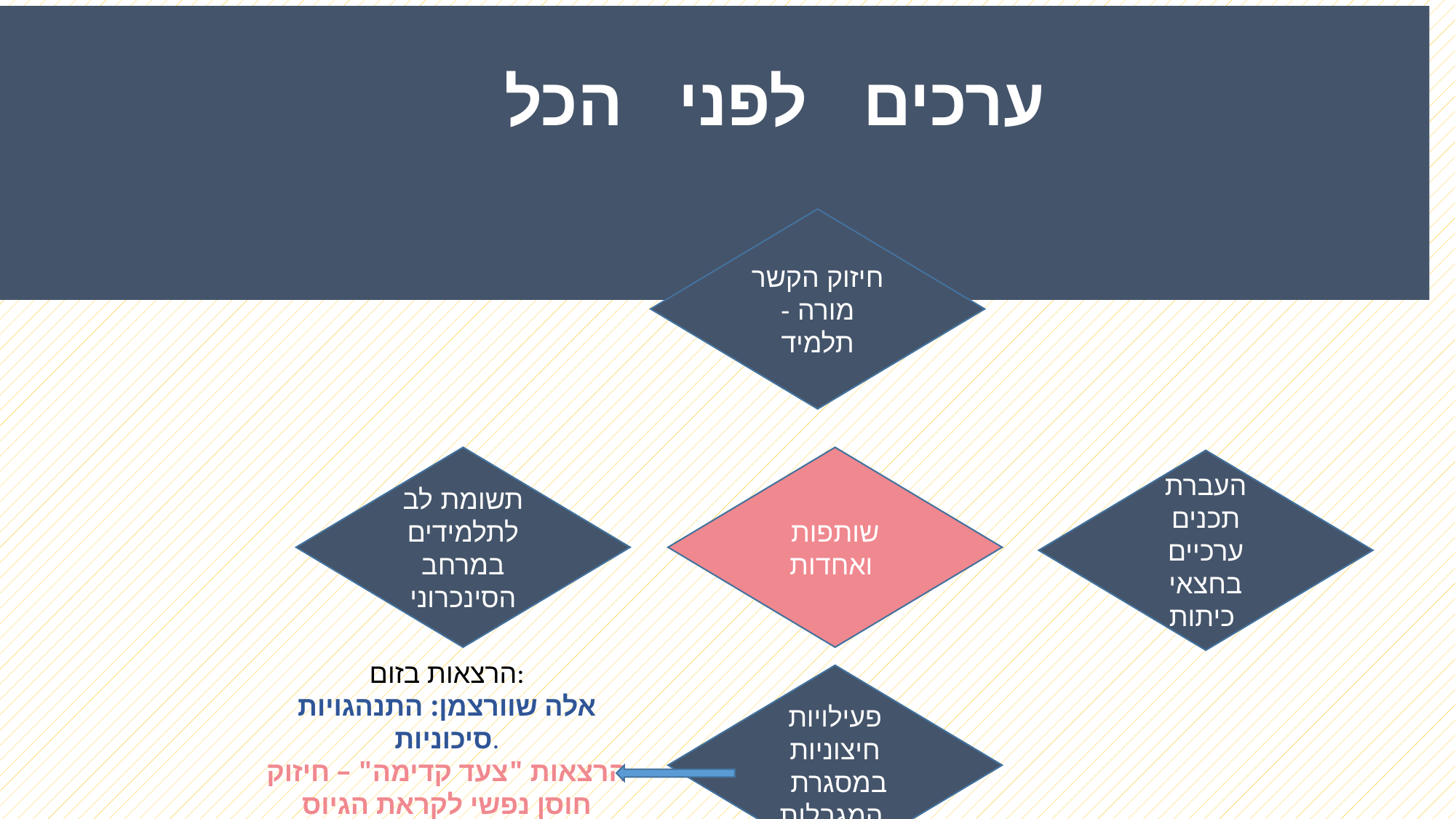

ערכים   לפני   הכל
חיזוק הקשר מורה -תלמיד
תשומת לב לתלמידים במרחב הסינכרוני
שותפות ואחדות
העברת תכנים ערכיים בחצאי כיתות
הרצאות בזום:
אלה שוורצמן: התנהגויות סיכוניות.
הרצאות "צעד קדימה" – חיזוק חוסן נפשי לקראת הגיוס לצה"ל.
פעילויות חיצוניות במסגרת  המגבלות